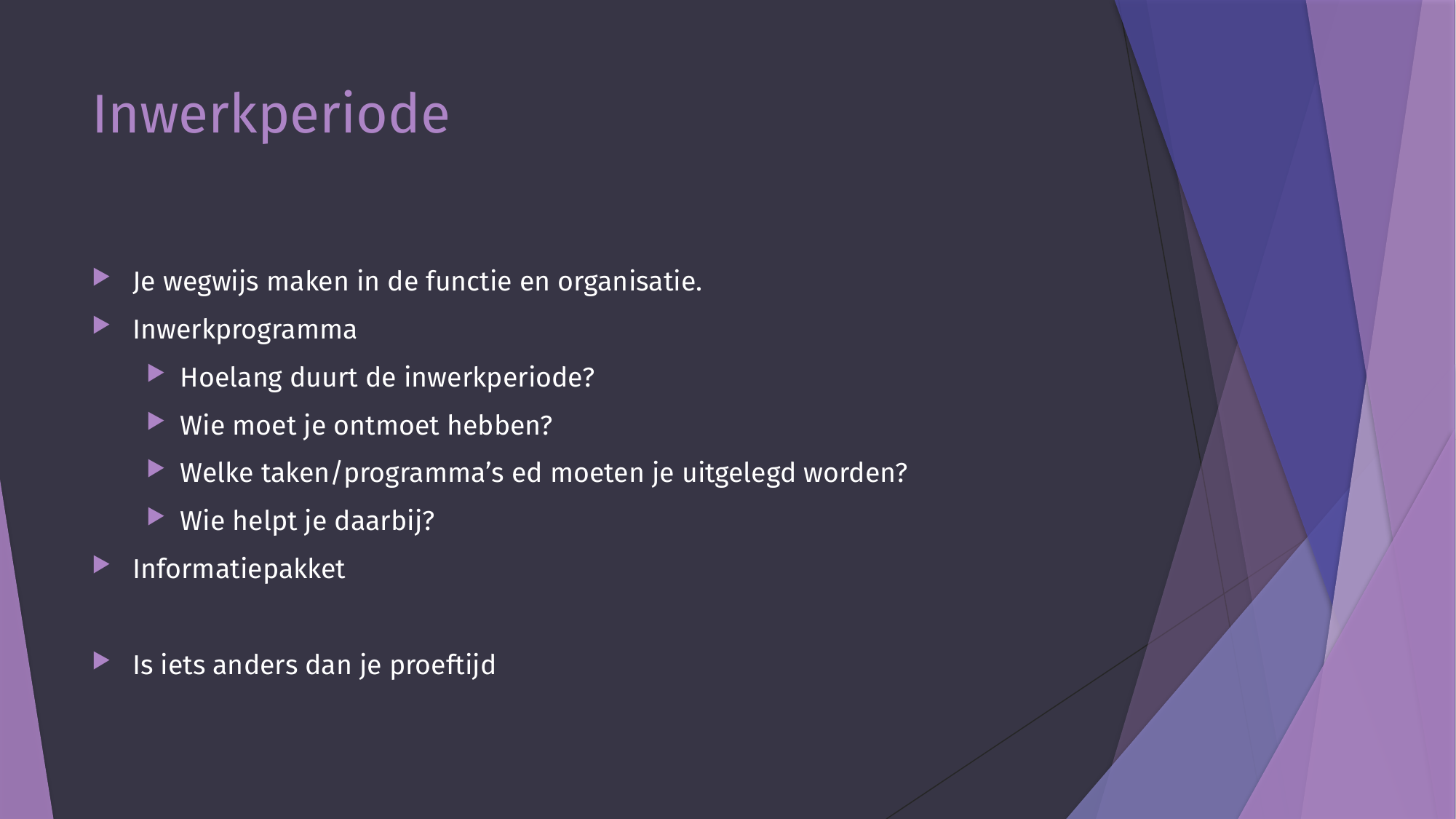

# Inwerkperiode
Je wegwijs maken in de functie en organisatie.
Inwerkprogramma
Hoelang duurt de inwerkperiode?
Wie moet je ontmoet hebben?
Welke taken/programma’s ed moeten je uitgelegd worden?
Wie helpt je daarbij?
Informatiepakket

Is iets anders dan je proeftijd